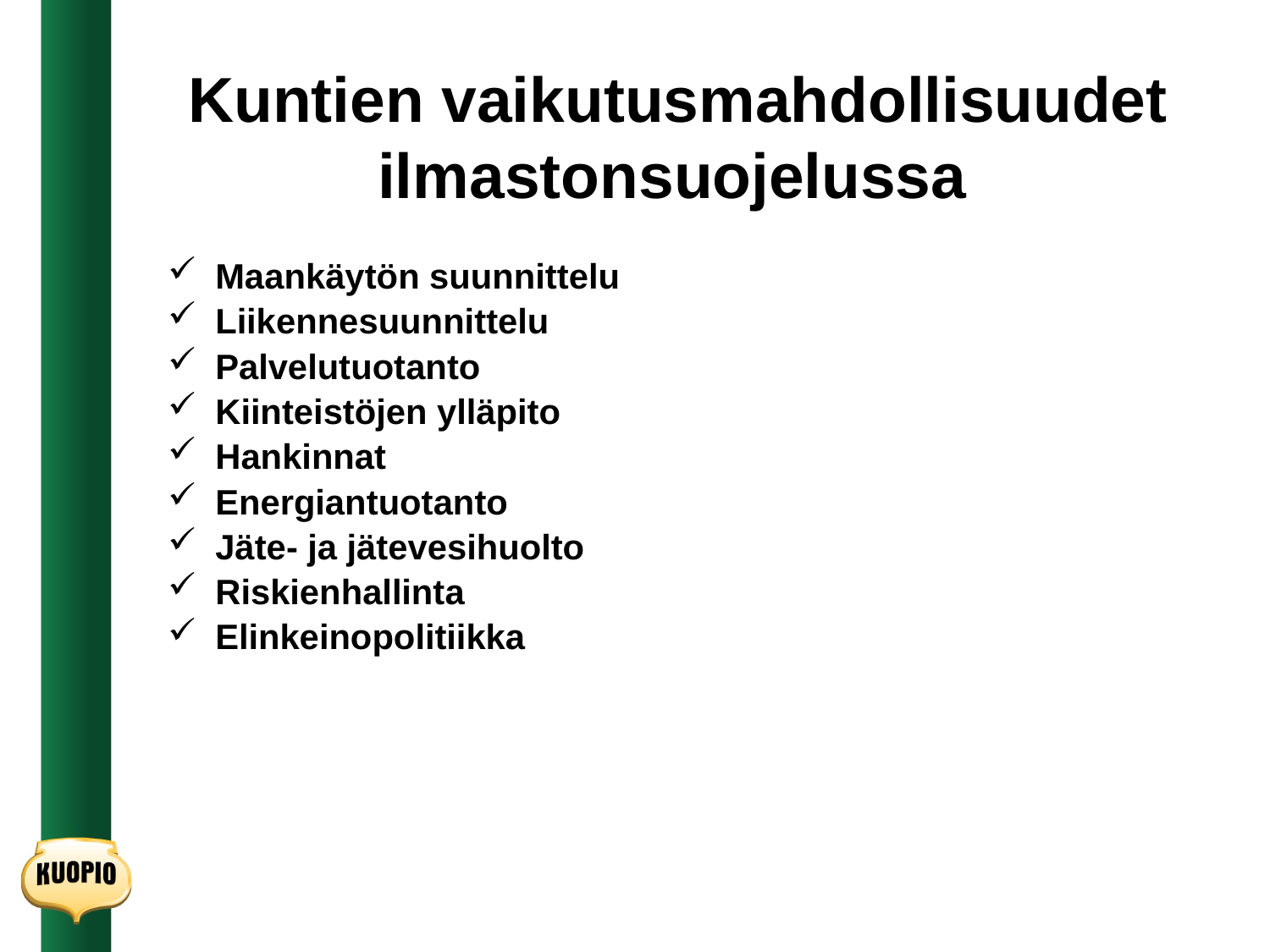

# Kuntien vaikutusmahdollisuudet ilmastonsuojelussa
Maankäytön suunnittelu
Liikennesuunnittelu
Palvelutuotanto
Kiinteistöjen ylläpito
Hankinnat
Energiantuotanto
Jäte- ja jätevesihuolto
Riskienhallinta
Elinkeinopolitiikka